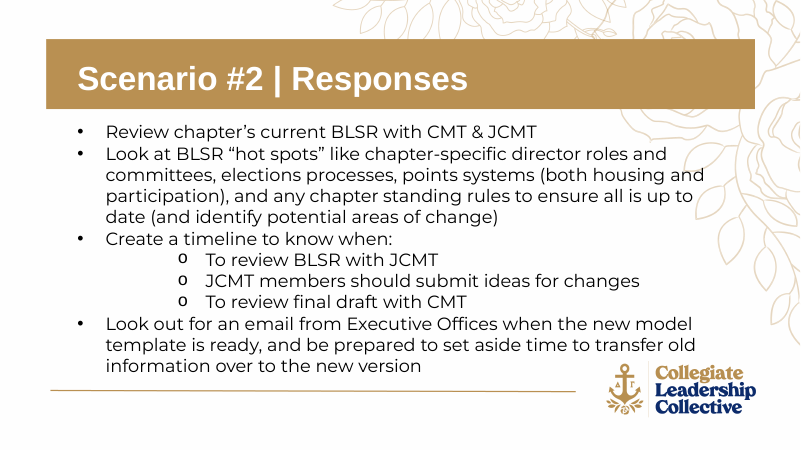

Scenario #2 | Responses
Review chapter’s current BLSR with CMT & JCMT
Look at BLSR “hot spots” like chapter-specific director roles and committees, elections processes, points systems (both housing and participation), and any chapter standing rules to ensure all is up to date (and identify potential areas of change)
Create a timeline to know when:
To review BLSR with JCMT
JCMT members should submit ideas for changes
To review final draft with CMT
Look out for an email from Executive Offices when the new model template is ready, and be prepared to set aside time to transfer old information over to the new version